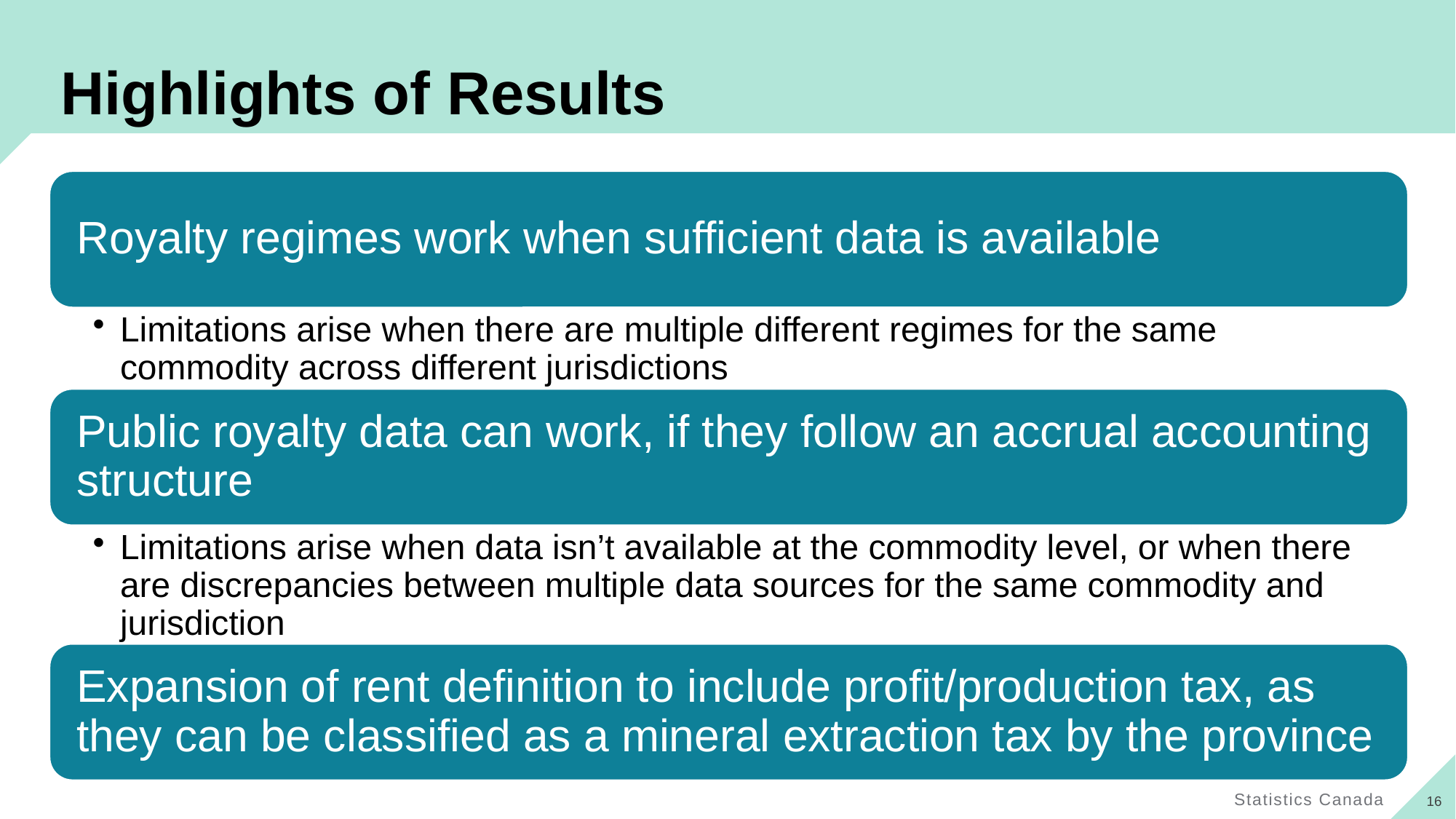

# Highlights of Results
Royalty regimes work when sufficient data is available
Limitations arise when there are multiple different regimes for the same commodity across different jurisdictions
Public royalty data can work, if they follow an accrual accounting structure
Limitations arise when data isn’t available at the commodity level, or when there are discrepancies between multiple data sources for the same commodity and jurisdiction
Expansion of rent definition to include profit/production tax, as they can be classified as a mineral extraction tax by the province
16